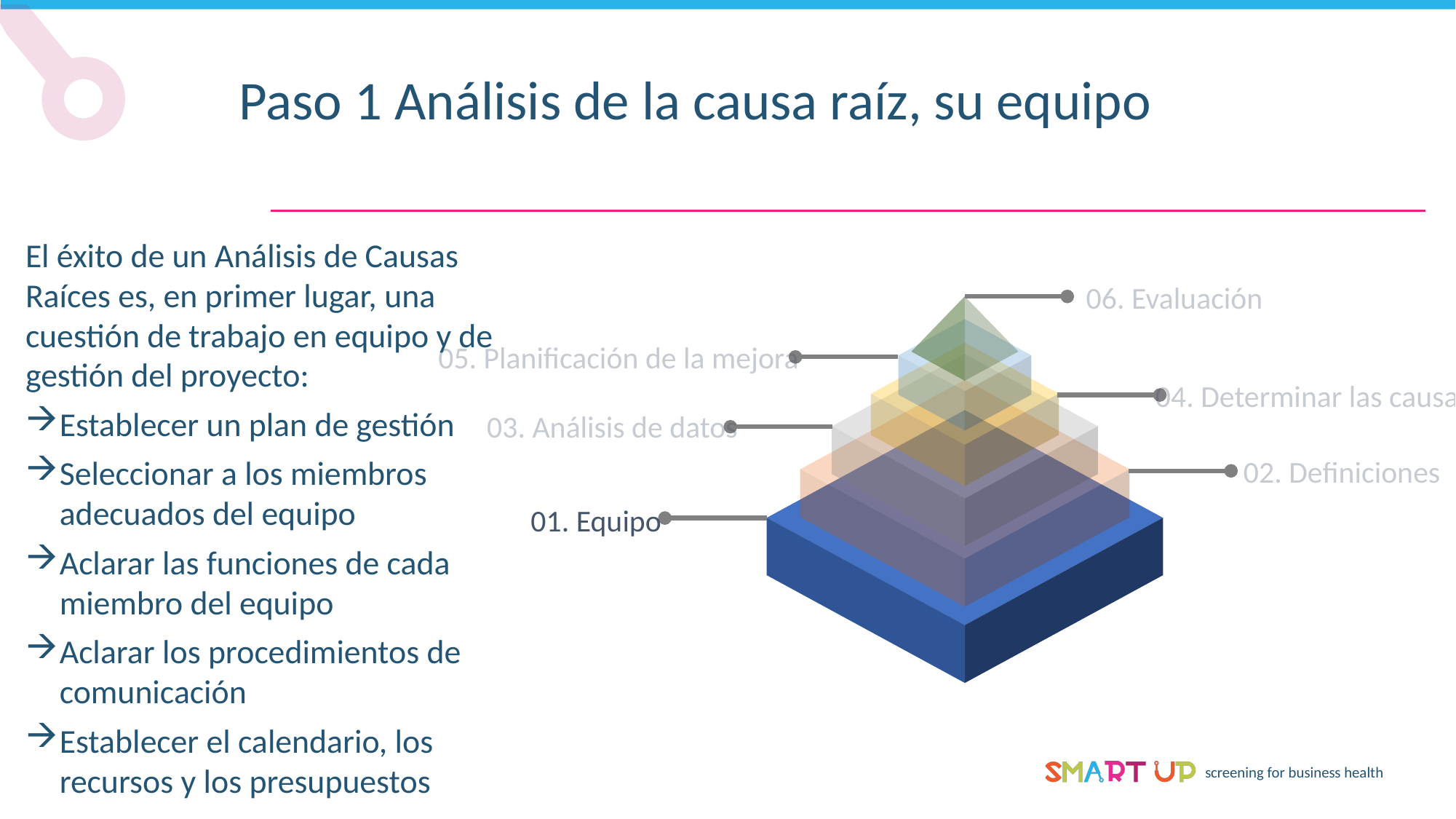

Paso 1 Análisis de la causa raíz, su equipo
El éxito de un Análisis de Causas Raíces es, en primer lugar, una cuestión de trabajo en equipo y de gestión del proyecto:
Establecer un plan de gestión
Seleccionar a los miembros adecuados del equipo
Aclarar las funciones de cada miembro del equipo
Aclarar los procedimientos de comunicación
Establecer el calendario, los recursos y los presupuestos

06. Evaluación

05. Planificación de la mejora

04. Determinar las causas

03. Análisis de datos

02. Definiciones

01. Equipo